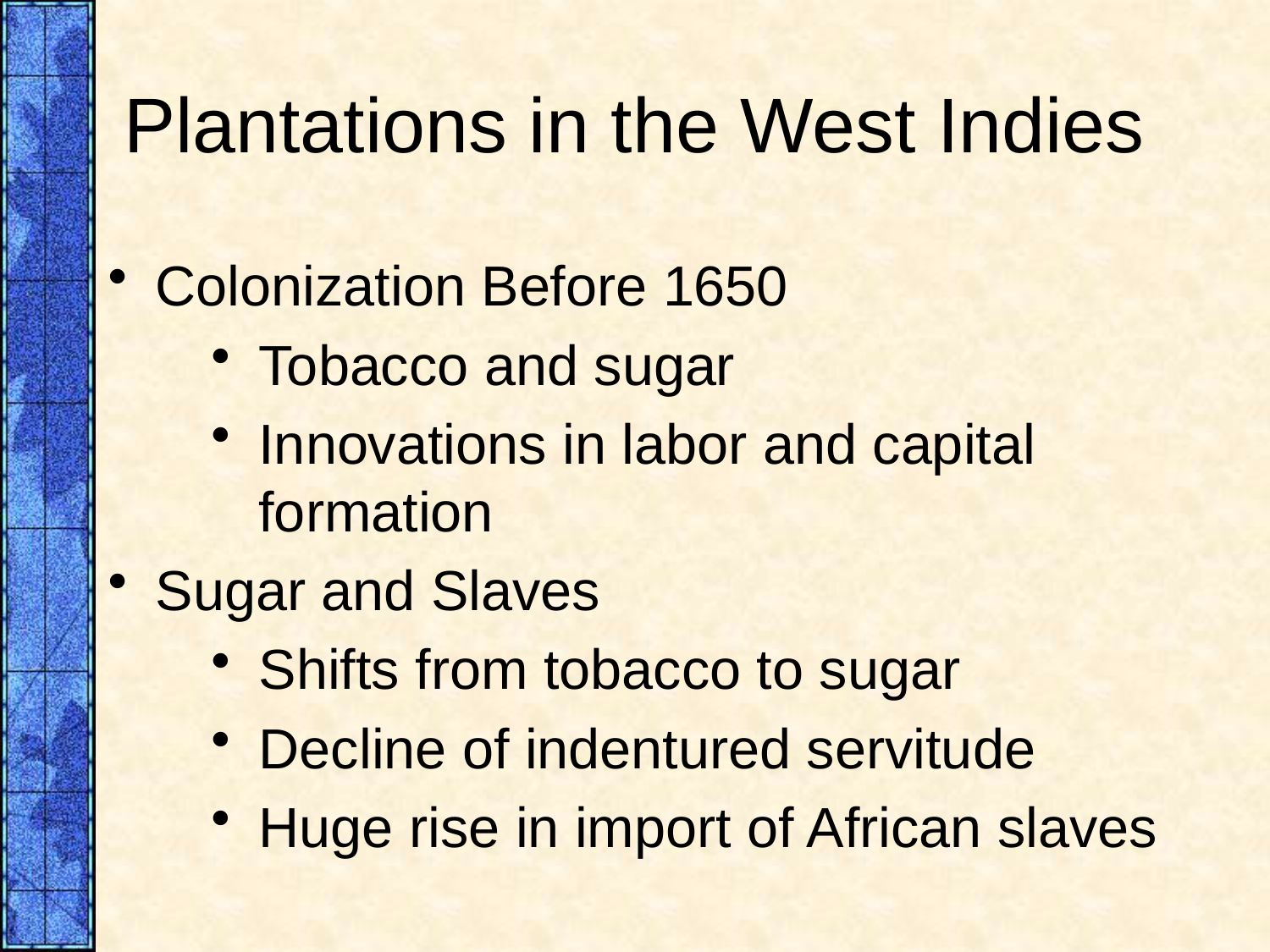

# Plantations in the West Indies
Colonization Before 1650
Tobacco and sugar
Innovations in labor and capital formation
Sugar and Slaves
Shifts from tobacco to sugar
Decline of indentured servitude
Huge rise in import of African slaves